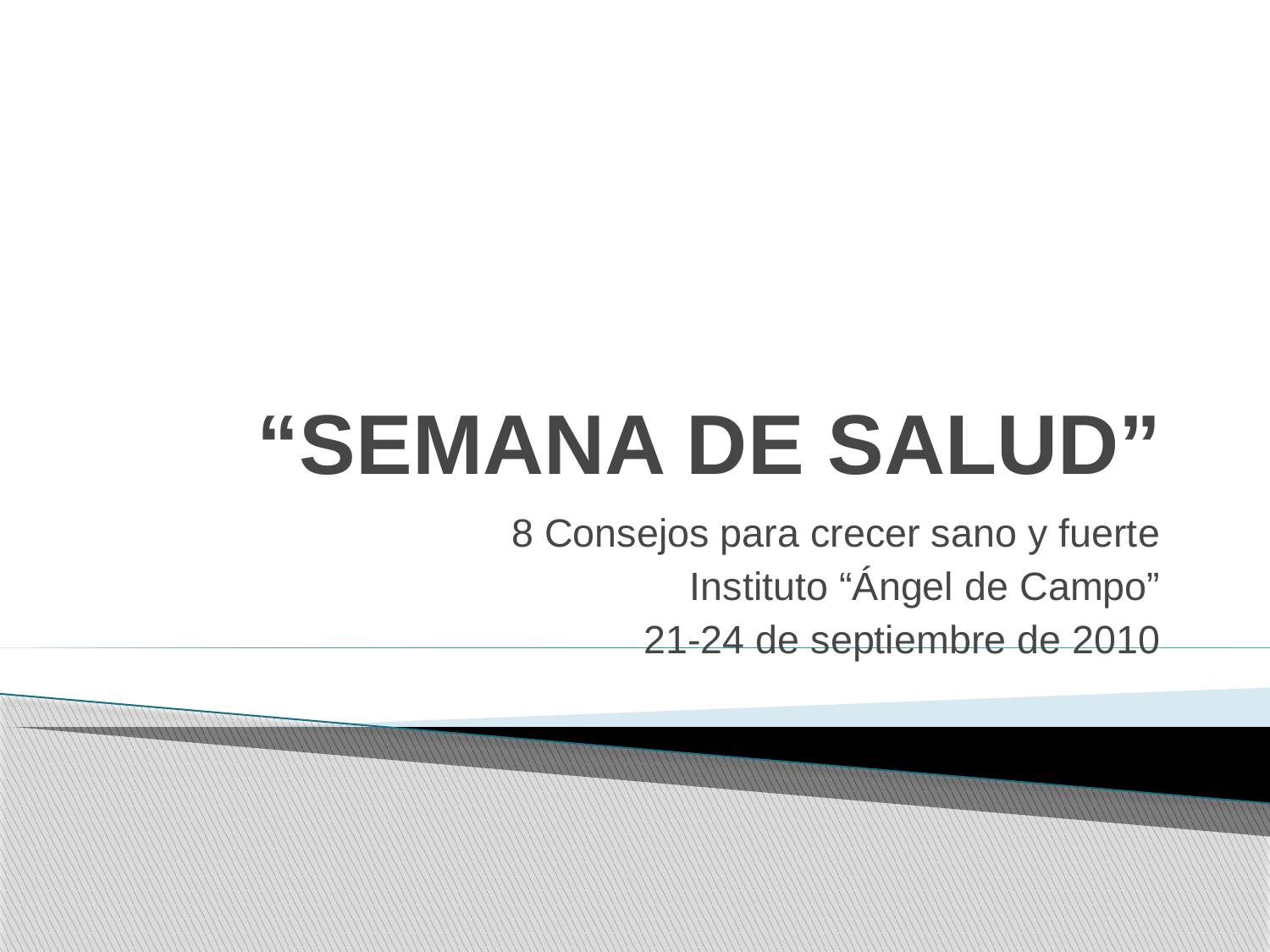

# “SEMANA DE SALUD”
8 Consejos para crecer sano y fuerte
Instituto “Ángel de Campo”
21-24 de septiembre de 2010